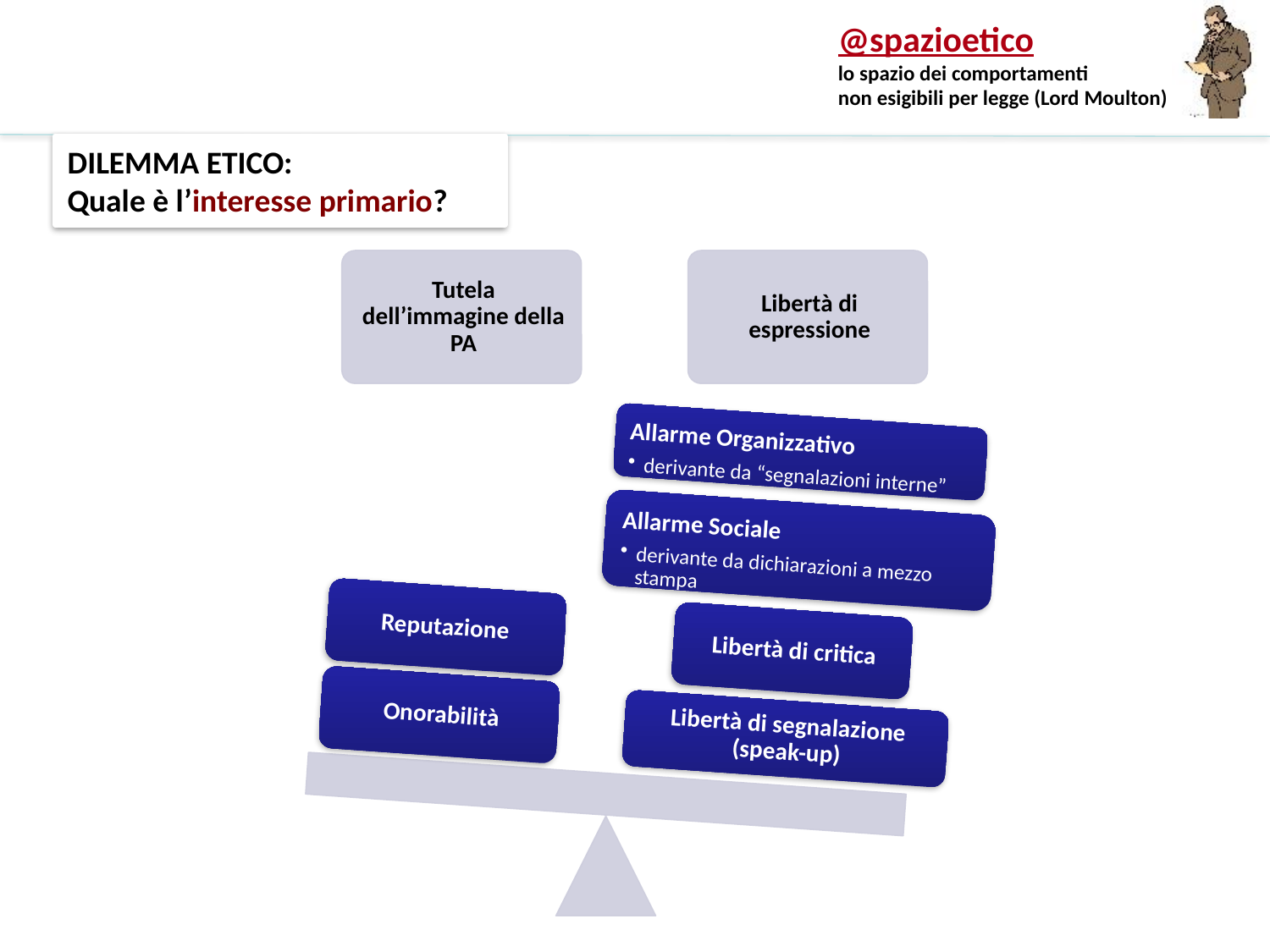

DILEMMA ETICO:
Quale è l’interesse primario?
Tutela dell’immagine della PA
Libertà di espressione
Libertà di segnalazione (speak-up)
Libertà di critica
Allarme Sociale
derivante da dichiarazioni a mezzo stampa
Allarme Organizzativo
derivante da “segnalazioni interne”
Onorabilità
Reputazione